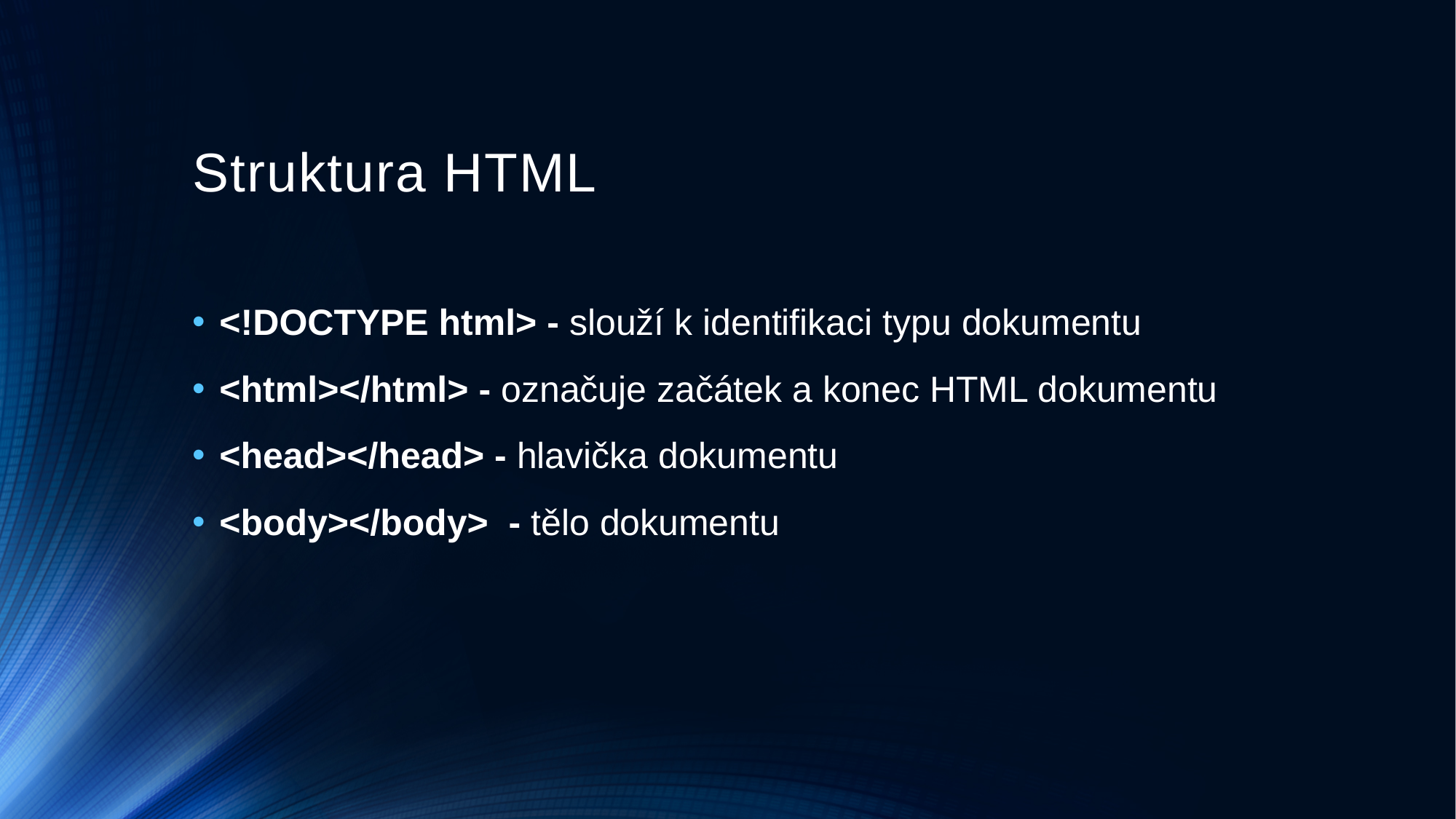

# Struktura HTML

<!DOCTYPE html> - slouží k identifikaci typu dokumentu
<html></html> - označuje začátek a konec HTML dokumentu
<head></head> - hlavička dokumentu
<body></body>  - tělo dokumentu